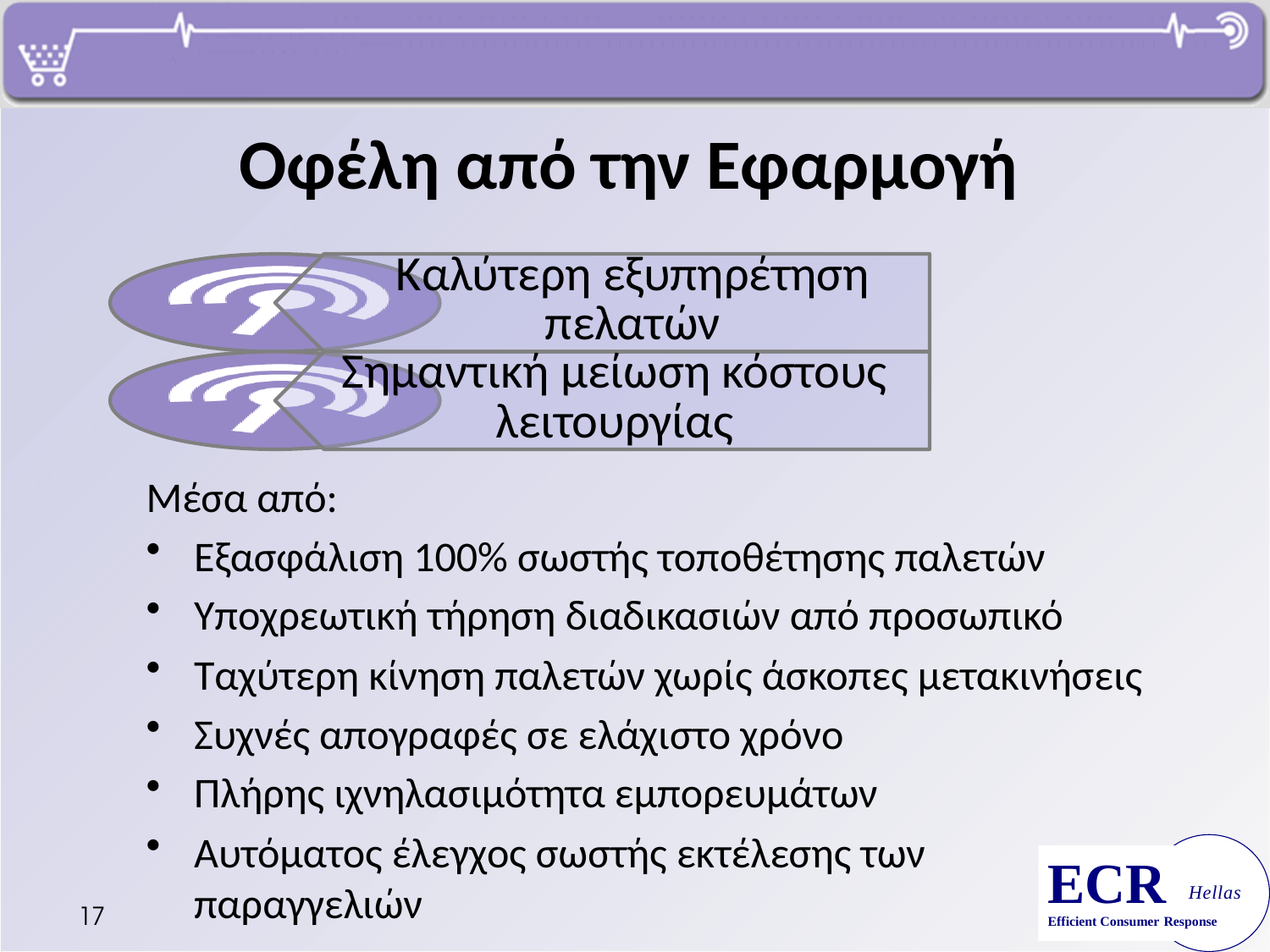

# Οφέλη από την Εφαρμογή
Καλύτερη εξυπηρέτηση πελατών
Σημαντική μείωση κόστους λειτουργίας
Μέσα από:
Εξασφάλιση 100% σωστής τοποθέτησης παλετών
Υποχρεωτική τήρηση διαδικασιών από προσωπικό
Ταχύτερη κίνηση παλετών χωρίς άσκοπες μετακινήσεις
Συχνές απογραφές σε ελάχιστο χρόνο
Πλήρης ιχνηλασιμότητα εμπορευμάτων
Αυτόματος έλεγχος σωστής εκτέλεσης των
παραγγελιών
17